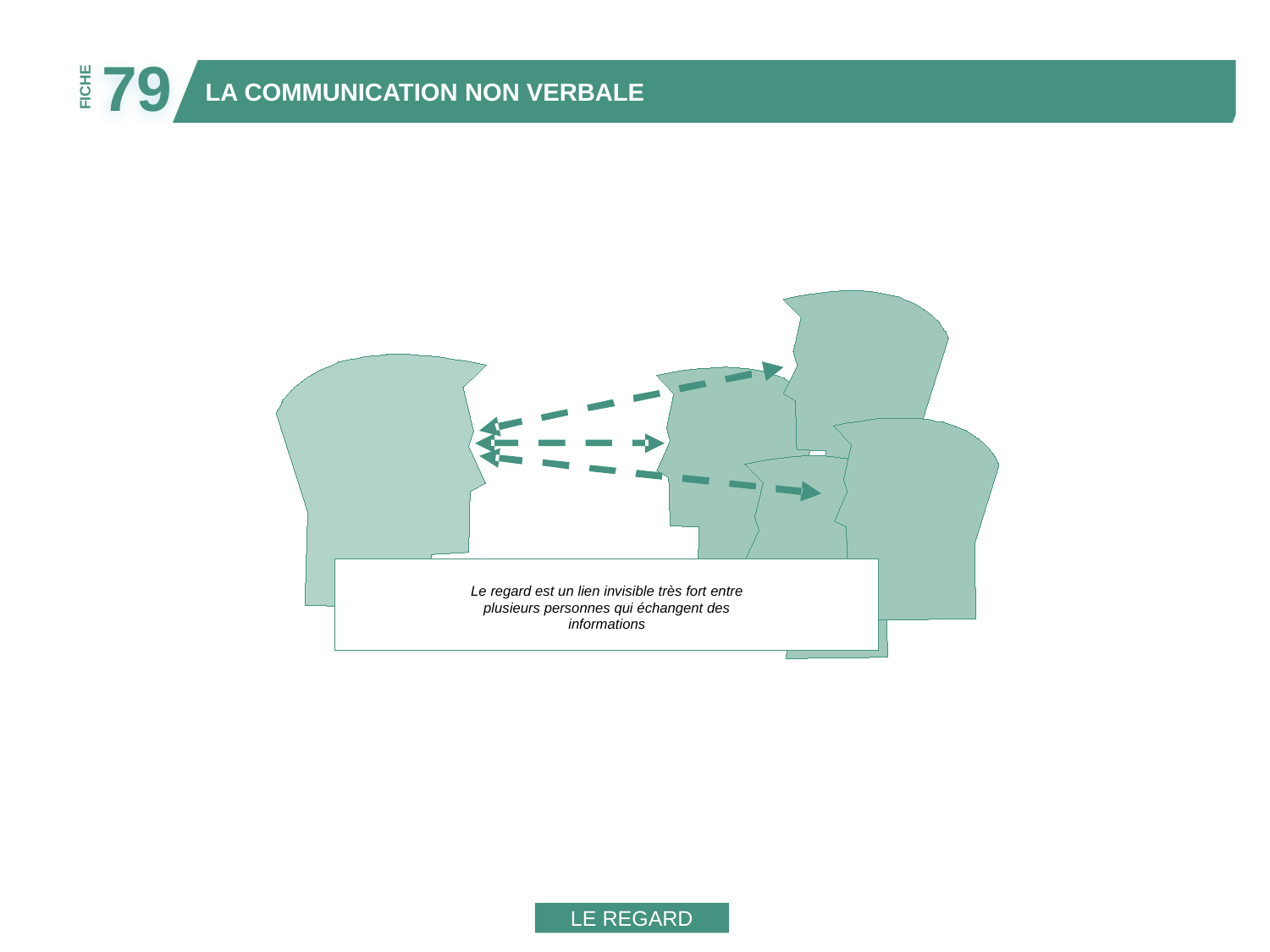

79

LA COMMUNICATION NON VERBALE
FICHE

Le regard est un lien invisible très fort entre
plusieurs personnes qui échangent des
informations
LE REGARD